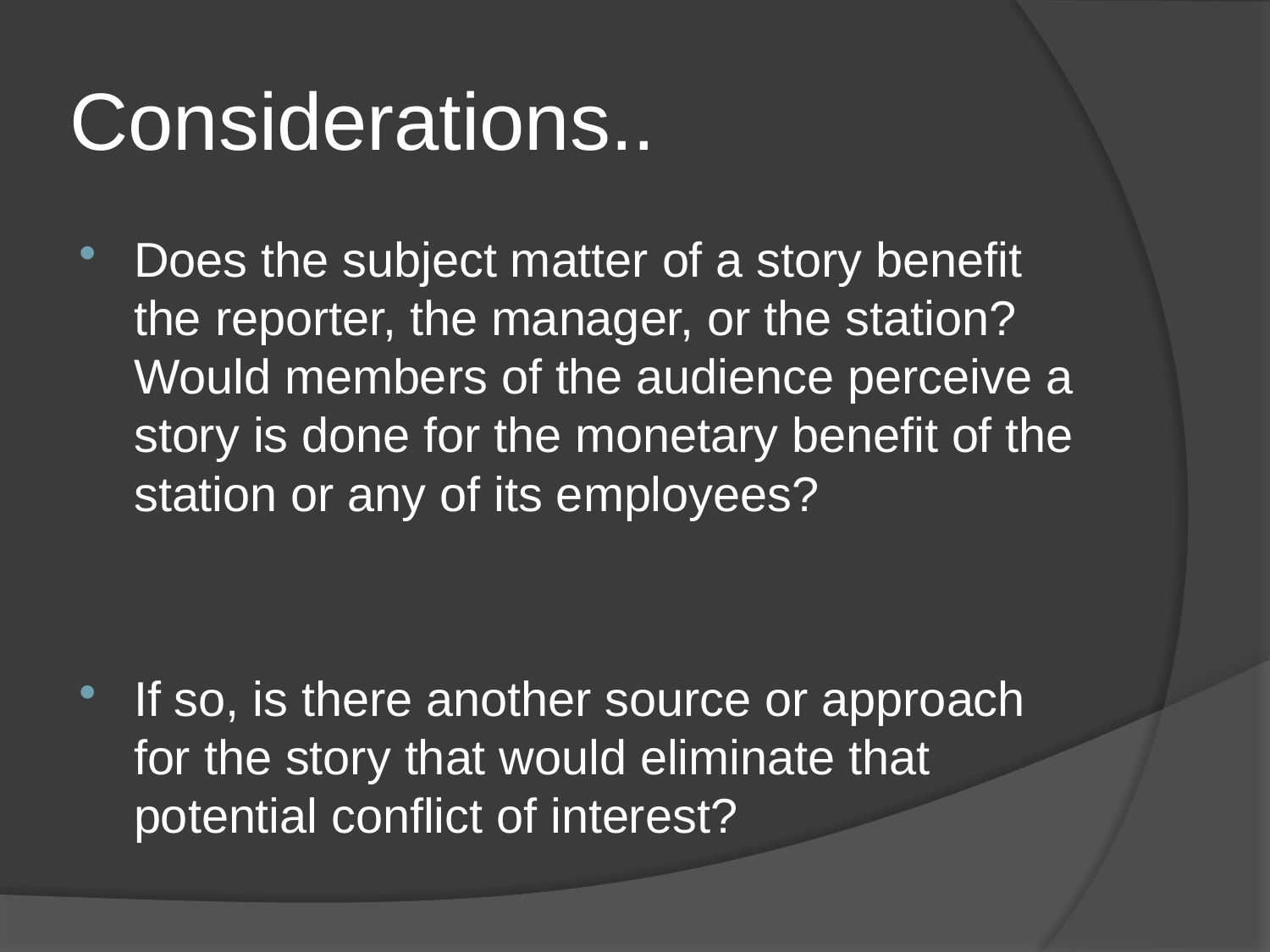

# Considerations..
Does the subject matter of a story benefit the reporter, the manager, or the station? Would members of the audience perceive a story is done for the monetary benefit of the station or any of its employees?

If so, is there another source or approach for the story that would eliminate that potential conflict of interest?